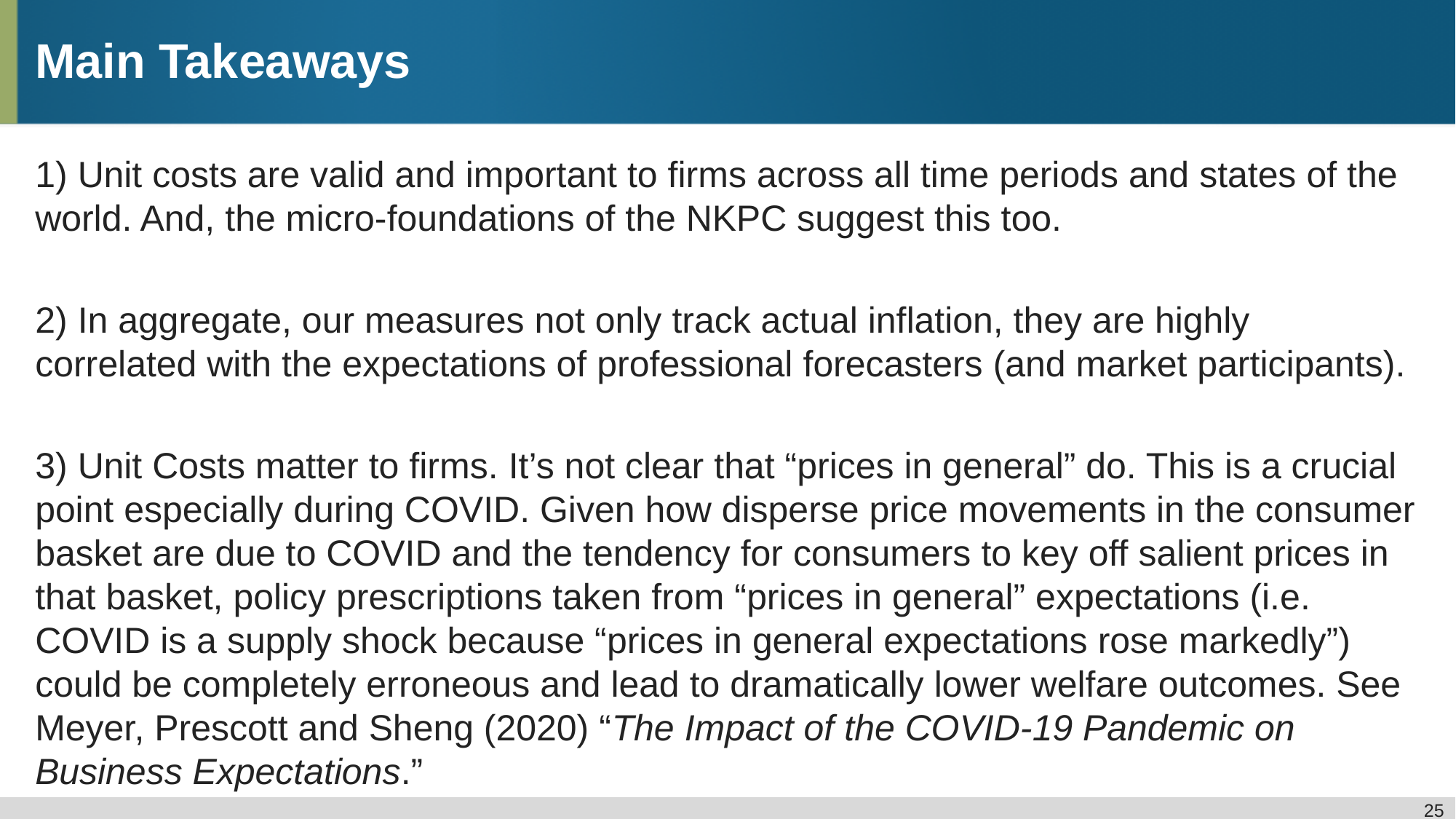

# Main Takeaways
1) Unit costs are valid and important to firms across all time periods and states of the world. And, the micro-foundations of the NKPC suggest this too.

2) In aggregate, our measures not only track actual inflation, they are highly correlated with the expectations of professional forecasters (and market participants).

3) Unit Costs matter to firms. It’s not clear that “prices in general” do. This is a crucial point especially during COVID. Given how disperse price movements in the consumer basket are due to COVID and the tendency for consumers to key off salient prices in that basket, policy prescriptions taken from “prices in general” expectations (i.e. COVID is a supply shock because “prices in general expectations rose markedly”) could be completely erroneous and lead to dramatically lower welfare outcomes. See Meyer, Prescott and Sheng (2020) “The Impact of the COVID-19 Pandemic on Business Expectations.”

25